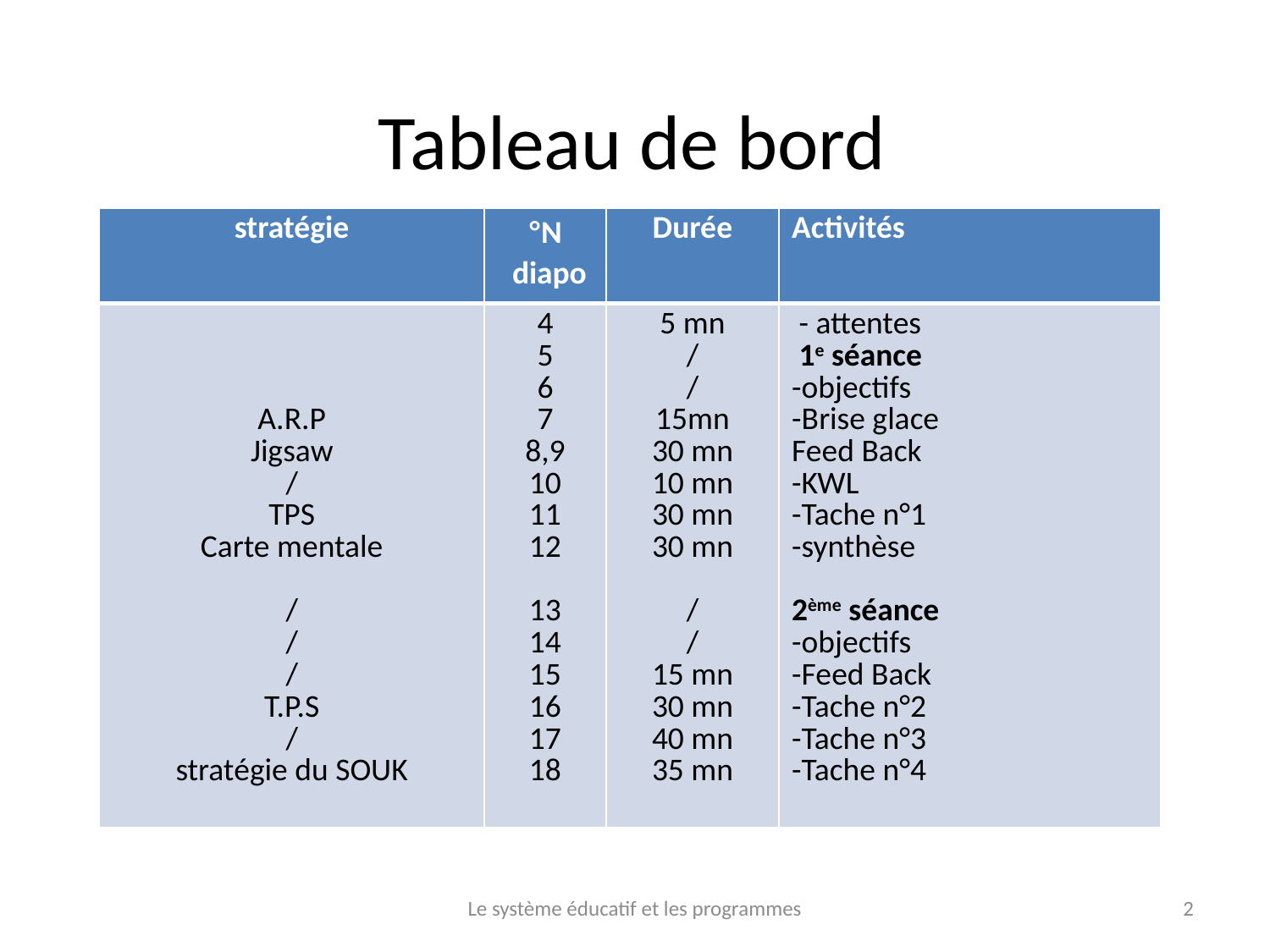

# Tableau de bord
| stratégie | N° diapo | Durée | Activités |
| --- | --- | --- | --- |
| A.R.P Jigsaw / TPS Carte mentale / / / T.P.S / stratégie du SOUK | 4 5 6 7 8,9 10 11 12 13 14 15 16 17 18 | 5 mn / / 15mn 30 mn 10 mn 30 mn 30 mn / / 15 mn 30 mn 40 mn 35 mn | - attentes 1e séance -objectifs -Brise glace Feed Back -KWL -Tache n°1 -synthèse 2ème séance -objectifs -Feed Back -Tache n°2 -Tache n°3 -Tache n°4 |
Le système éducatif et les programmes
2